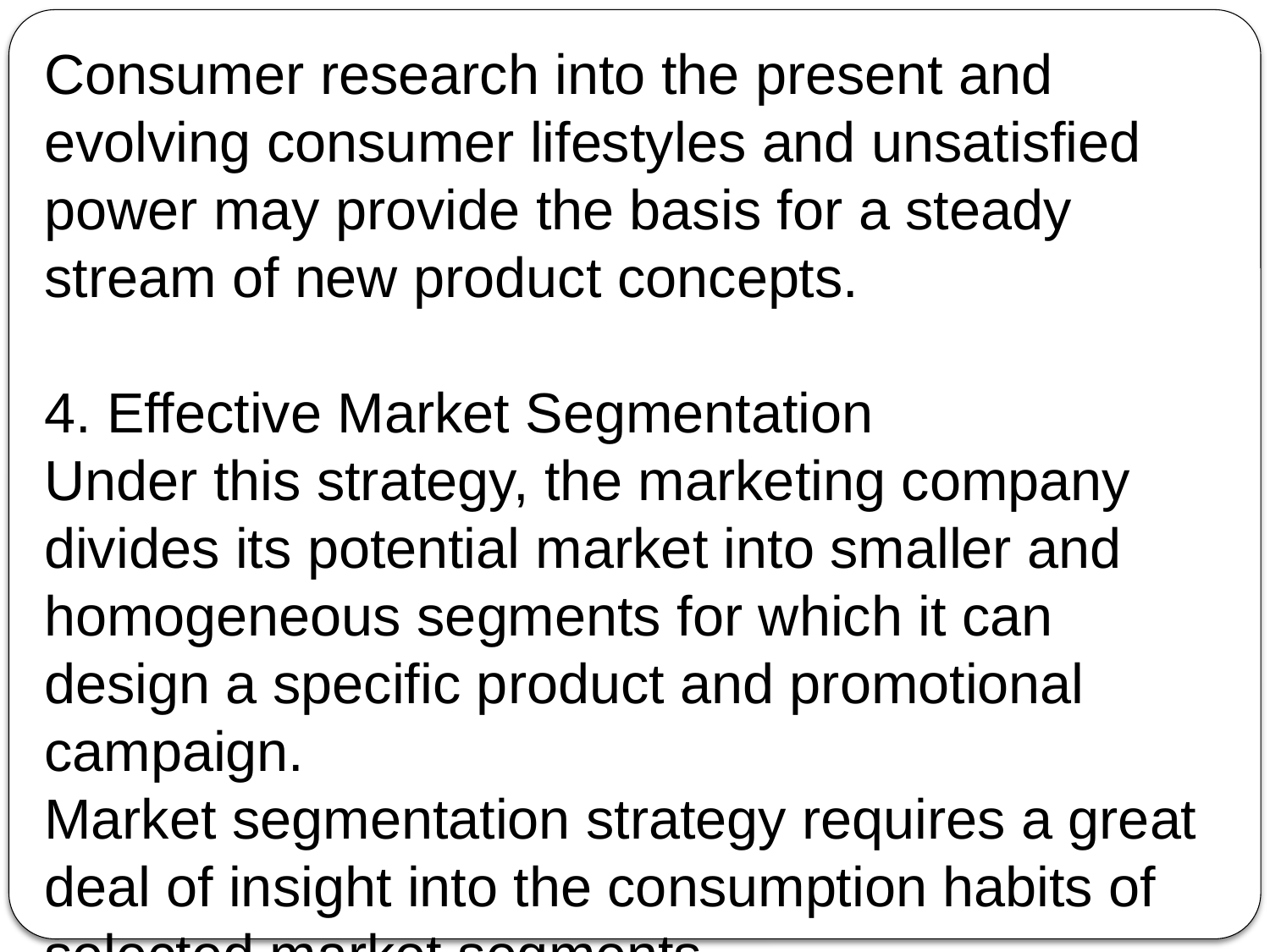

Consumer research into the present and evolving consumer lifestyles and unsatisfied power may provide the basis for a steady stream of new product concepts.

4. Effective Market Segmentation
Under this strategy, the marketing company divides its potential market into smaller and homogeneous segments for which it can design a specific product and promotional campaign.
Market segmentation strategy requires a great deal of insight into the consumption habits of selected market segments